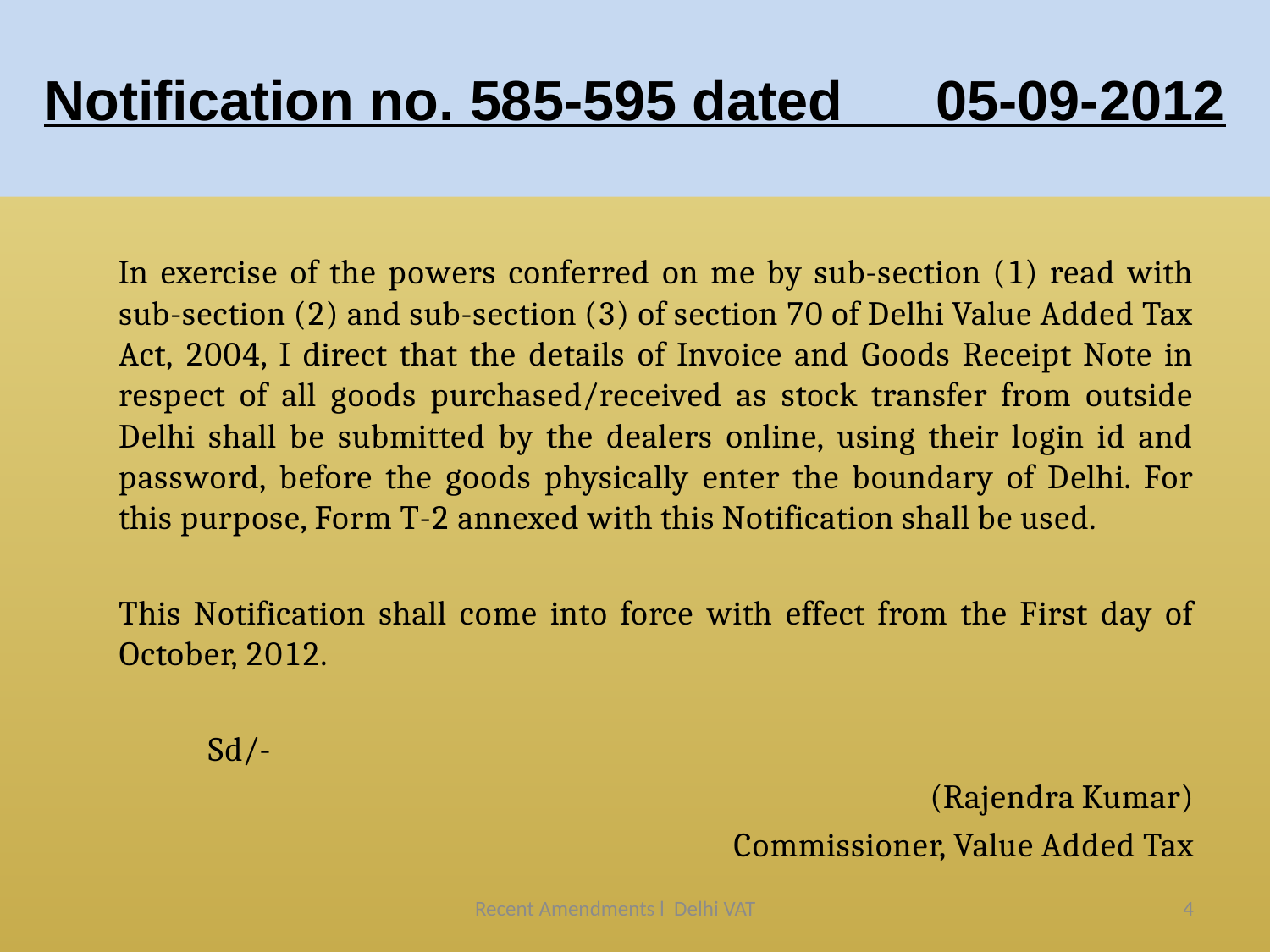

# Notification no. 585-595 dated      05-09-2012

	In exercise of the powers conferred on me by sub-section (1) read with sub-section (2) and sub-section (3) of section 70 of Delhi Value Added Tax Act, 2004, I direct that the details of Invoice and Goods Receipt Note in respect of all goods purchased/received as stock transfer from outside Delhi shall be submitted by the dealers online, using their login id and password, before the goods physically enter the boundary of Delhi. For this purpose, Form T-2 annexed with this Notification shall be used.

	This Notification shall come into force with effect from the First day of October, 2012.

								            Sd/-
(Rajendra Kumar)
Commissioner, Value Added Tax
Recent Amendments l  Delhi VAT
4